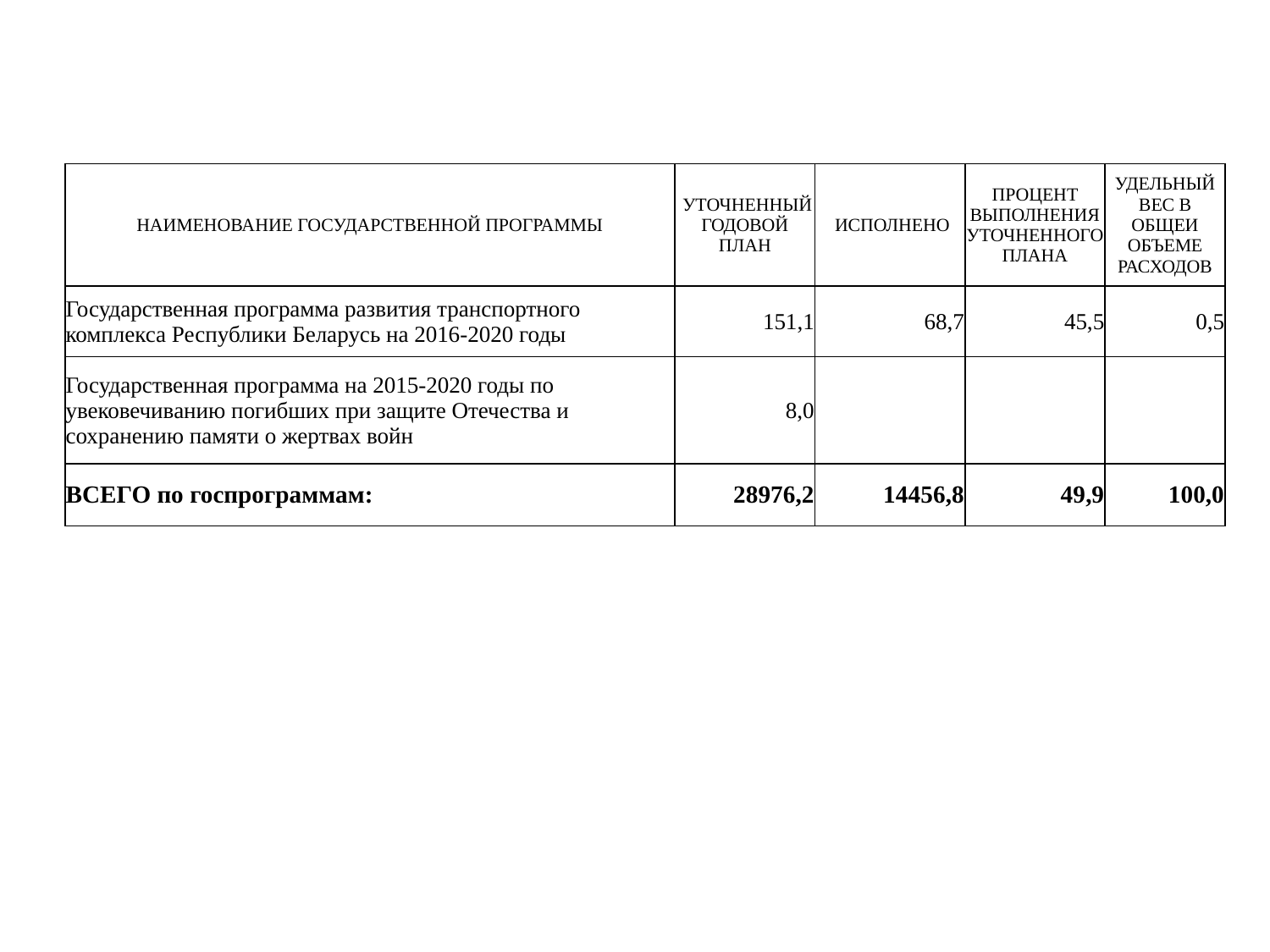

| НАИМЕНОВАНИЕ ГОСУДАРСТВЕННОЙ ПРОГРАММЫ | УТОЧНЕННЫЙ ГОДОВОЙ ПЛАН | ИСПОЛНЕНО | ПРОЦЕНТ ВЫПОЛНЕНИЯ УТОЧНЕННОГО ПЛАНА | УДЕЛЬНЫЙ ВЕС В ОБЩЕИ ОБЪЕМЕ РАСХОДОВ |
| --- | --- | --- | --- | --- |
| Государственная программа развития транспортного комплекса Республики Беларусь на 2016-2020 годы | 151,1 | 68,7 | 45,5 | 0,5 |
| Государственная программа на 2015-2020 годы по увековечиванию погибших при защите Отечества и сохранению памяти о жертвах войн | 8,0 |  |  |  |
| ВСЕГО по госпрограммам: | 28976,2 | 14456,8 | 49,9 | 100,0 |